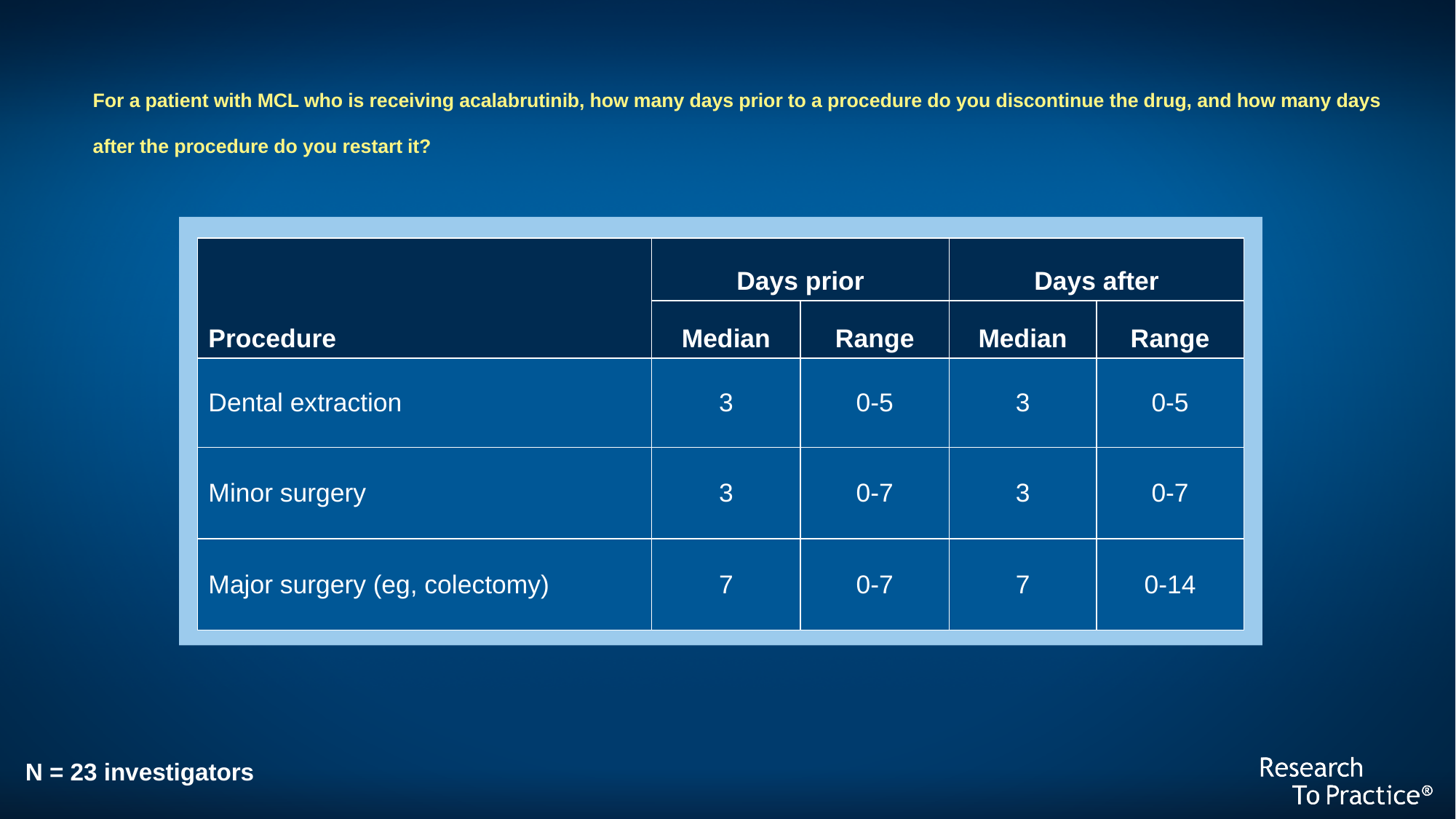

For a patient with MCL who is receiving acalabrutinib, how many days prior to a procedure do you discontinue the drug, and how many days after the procedure do you restart it?

| Procedure | Days prior |  | Days after |  |
| --- | --- | --- | --- | --- |
|  | Median | Range | Median | Range |
| Dental extraction | 3 | 0-5 | 3 | 0-5 |
| Minor surgery | 3 | 0-7 | 3 | 0-7 |
| Major surgery (eg, colectomy) | 7 | 0-7 | 7 | 0-14 |
N = 23 investigators